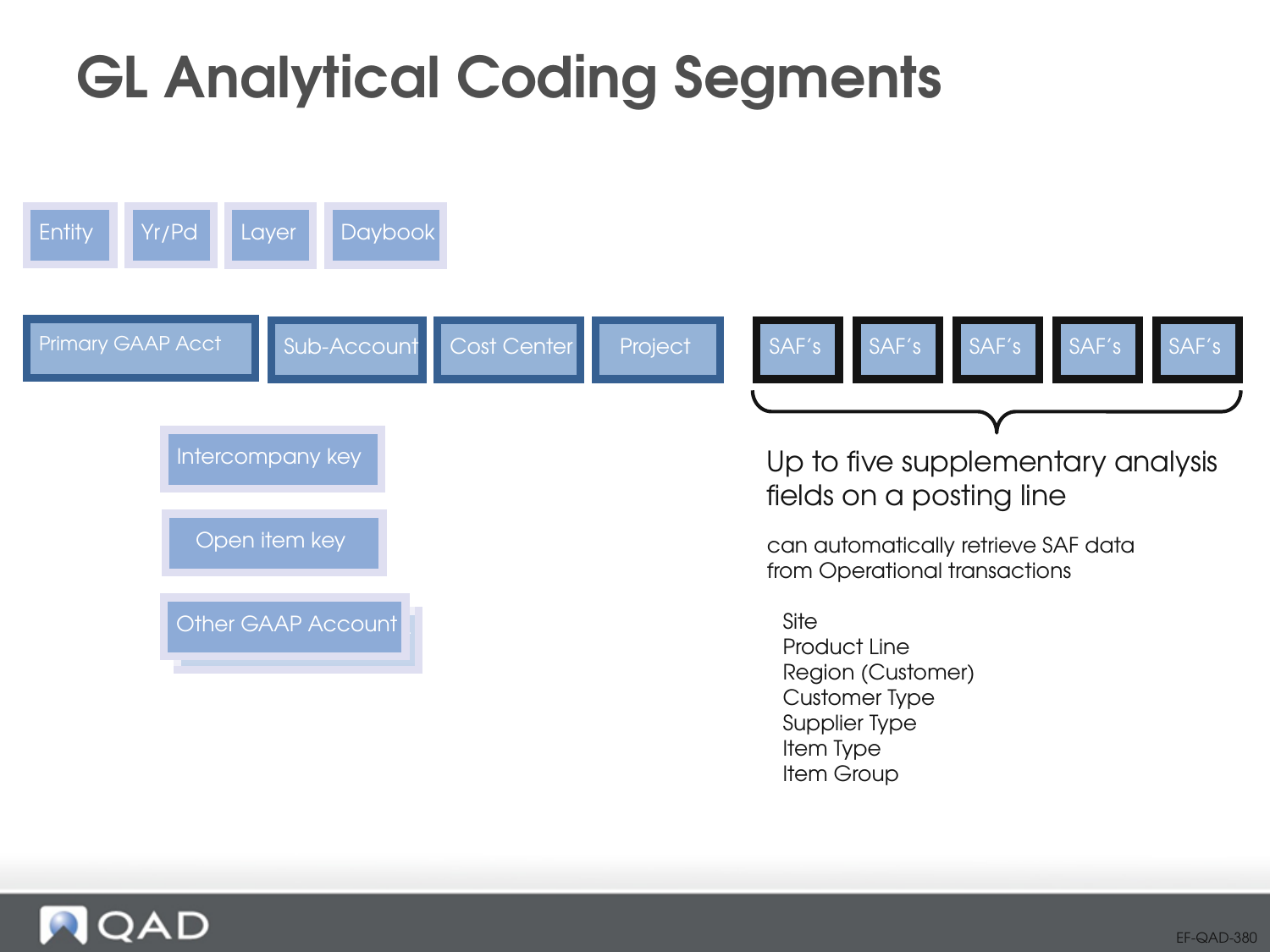

# GL Analytical Coding Segments

Entity
Yr/Pd
Layer
Daybook
Primary GAAP Acct
Sub-Account
Cost Center
  Project
SAF’s
SAF’s
SAF’s
SAF’s
SAF’s
Intercompany key
Up to five supplementary analysis
fields on a posting line
   Open item key
can automatically retrieve SAF data
from Operational transactions

Site
Product Line
Region (Customer)
Customer Type
Supplier Type
Item Type
Item Group
Other GAAP Account
Other GAAP Account
EF-QAD-380